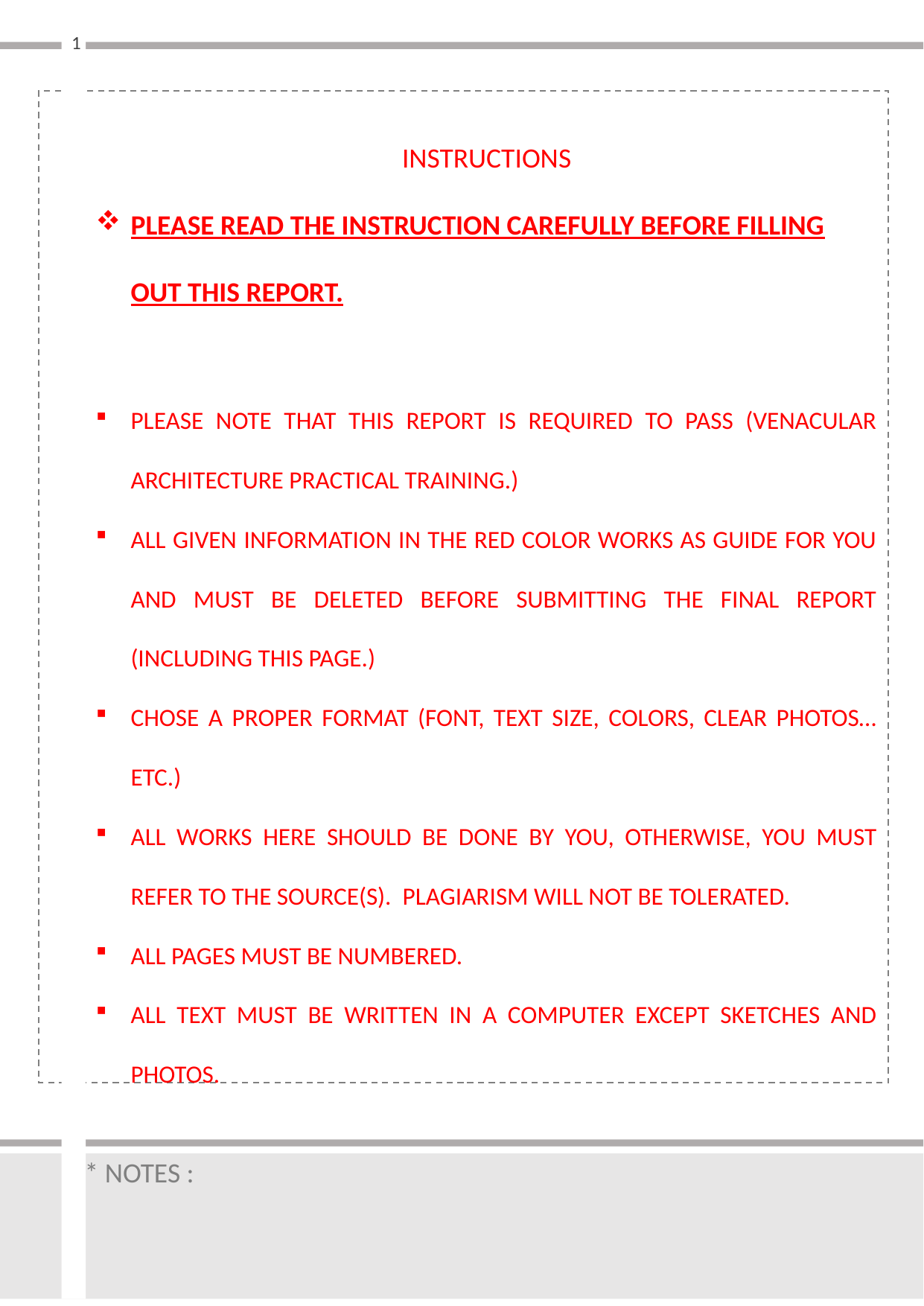

1

INSTRUCTIONS
PLEASE READ THE INSTRUCTION CAREFULLY BEFORE FILLING OUT THIS REPORT.

PLEASE NOTE THAT THIS REPORT IS REQUIRED TO PASS (VENACULAR ARCHITECTURE PRACTICAL TRAINING.)
ALL GIVEN INFORMATION IN THE RED COLOR WORKS AS GUIDE FOR YOU AND MUST BE DELETED BEFORE SUBMITTING THE FINAL REPORT (INCLUDING THIS PAGE.)
CHOSE A PROPER FORMAT (FONT, TEXT SIZE, COLORS, CLEAR PHOTOS…ETC.)
ALL WORKS HERE SHOULD BE DONE BY YOU, OTHERWISE, YOU MUST REFER TO THE SOURCE(S).  PLAGIARISM WILL NOT BE TOLERATED.
ALL PAGES MUST BE NUMBERED.
ALL TEXT MUST BE WRITTEN IN A COMPUTER EXCEPT SKETCHES AND PHOTOS.

* NOTES :